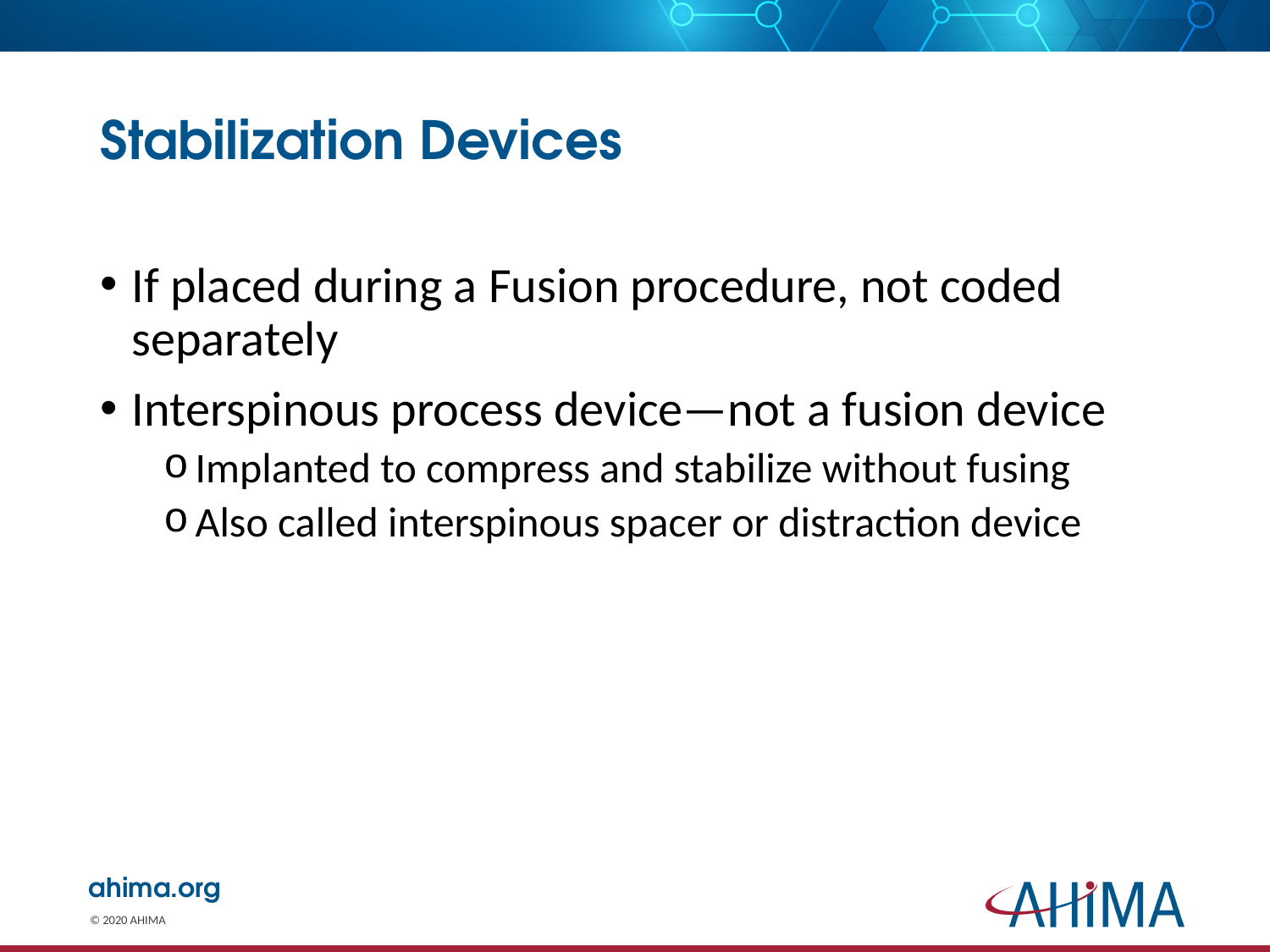

# Stabilization Devices
If placed during a Fusion procedure, not coded separately
Interspinous process device—not a fusion device
Implanted to compress and stabilize without fusing
Also called interspinous spacer or distraction device